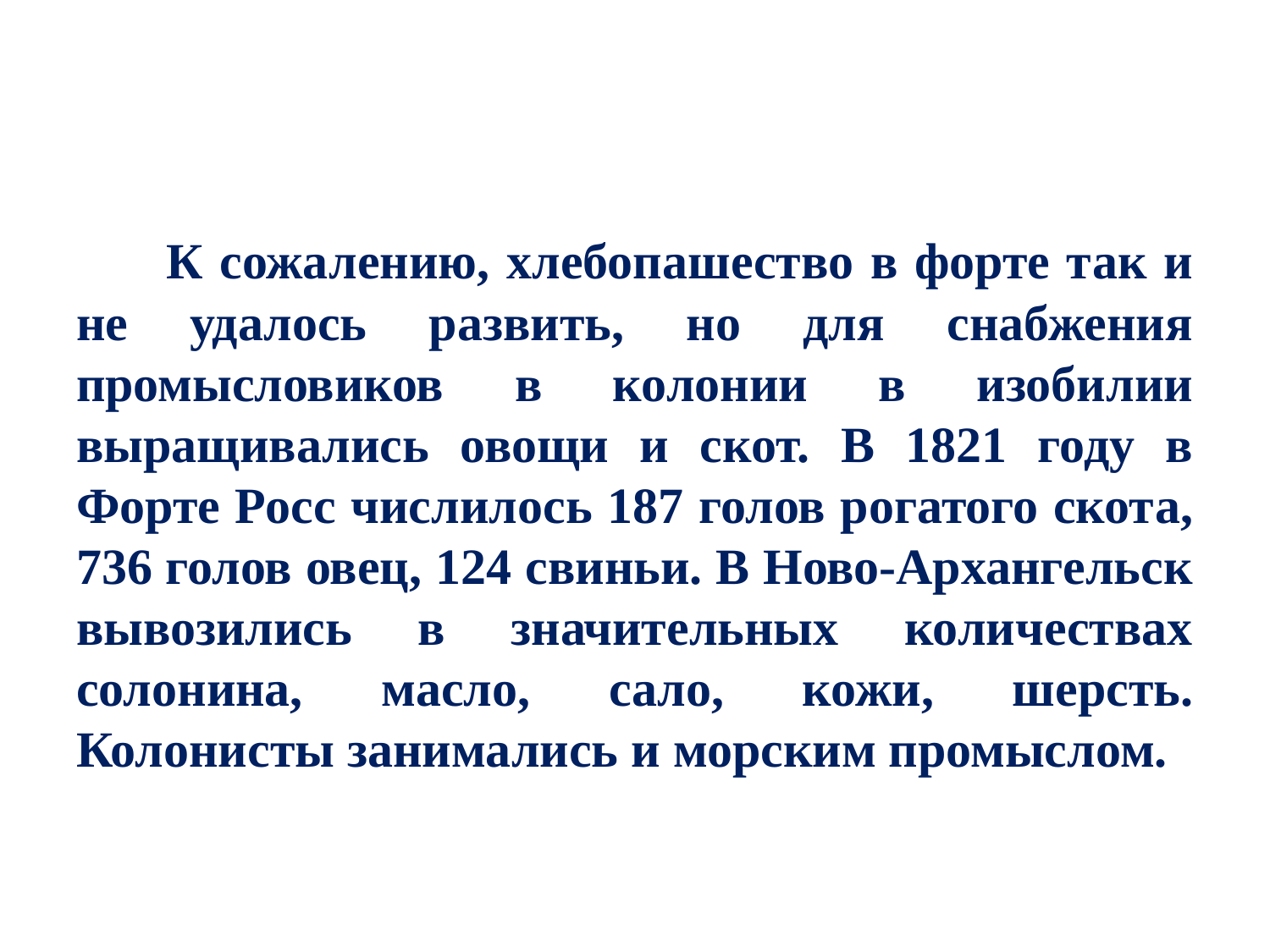

#
К сожалению, хлебопашество в форте так и не удалось развить, но для снабжения промысловиков в колонии в изобилии выращивались овощи и скот. В 1821 году в Форте Росс числилось 187 голов рогатого скота, 736 голов овец, 124 свиньи. В Ново-Архангельск вывозились в значительных количествах солонина, масло, сало, кожи, шерсть. Колонисты занимались и морским промыслом.